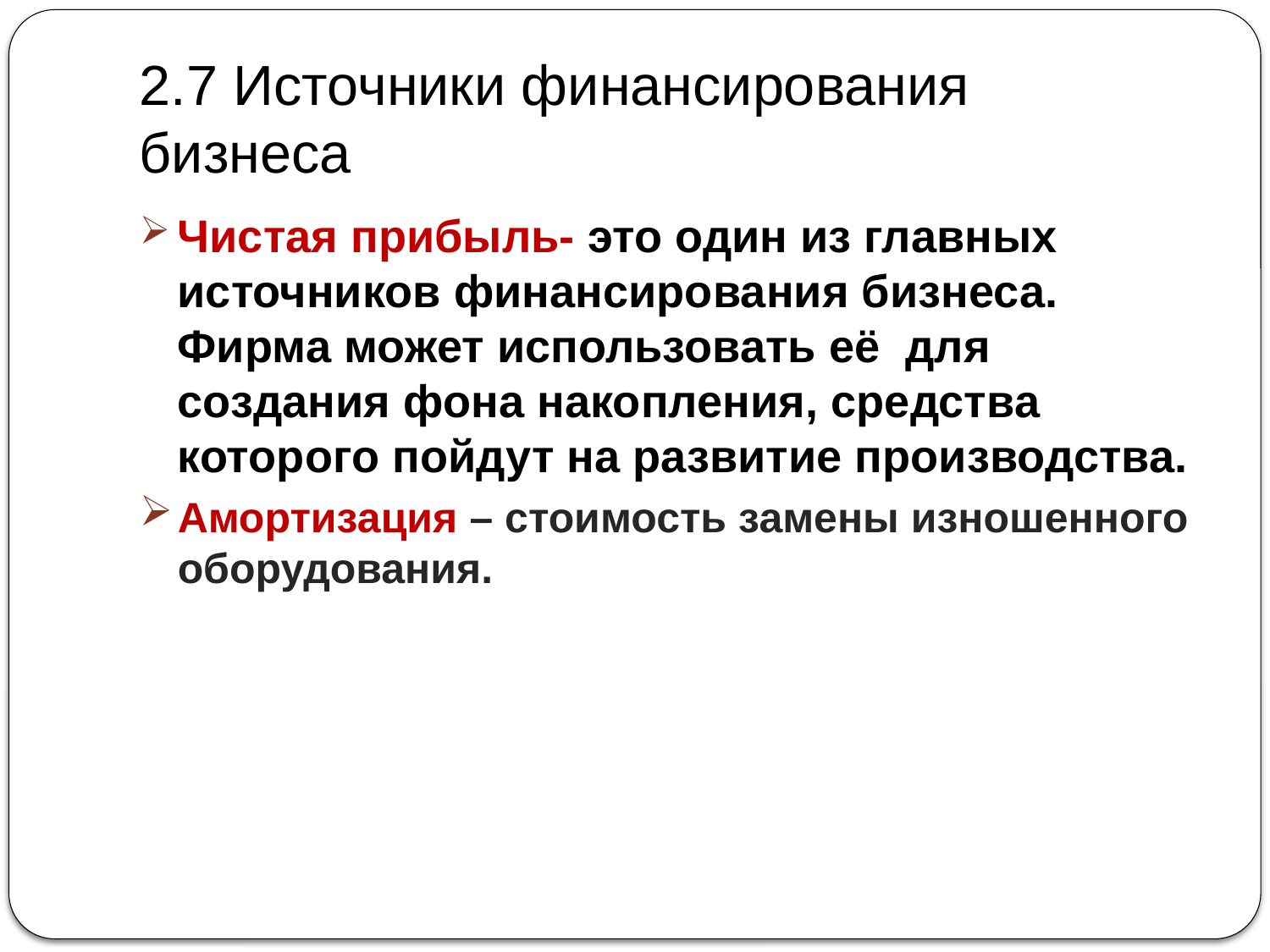

# 2.7 Источники финансирования бизнеса
Чистая прибыль- это один из главных источников финансирования бизнеса. Фирма может использовать её  для создания фона накопления, средства которого пойдут на развитие производства.
Амортизация – стоимость замены изношенного оборудования.